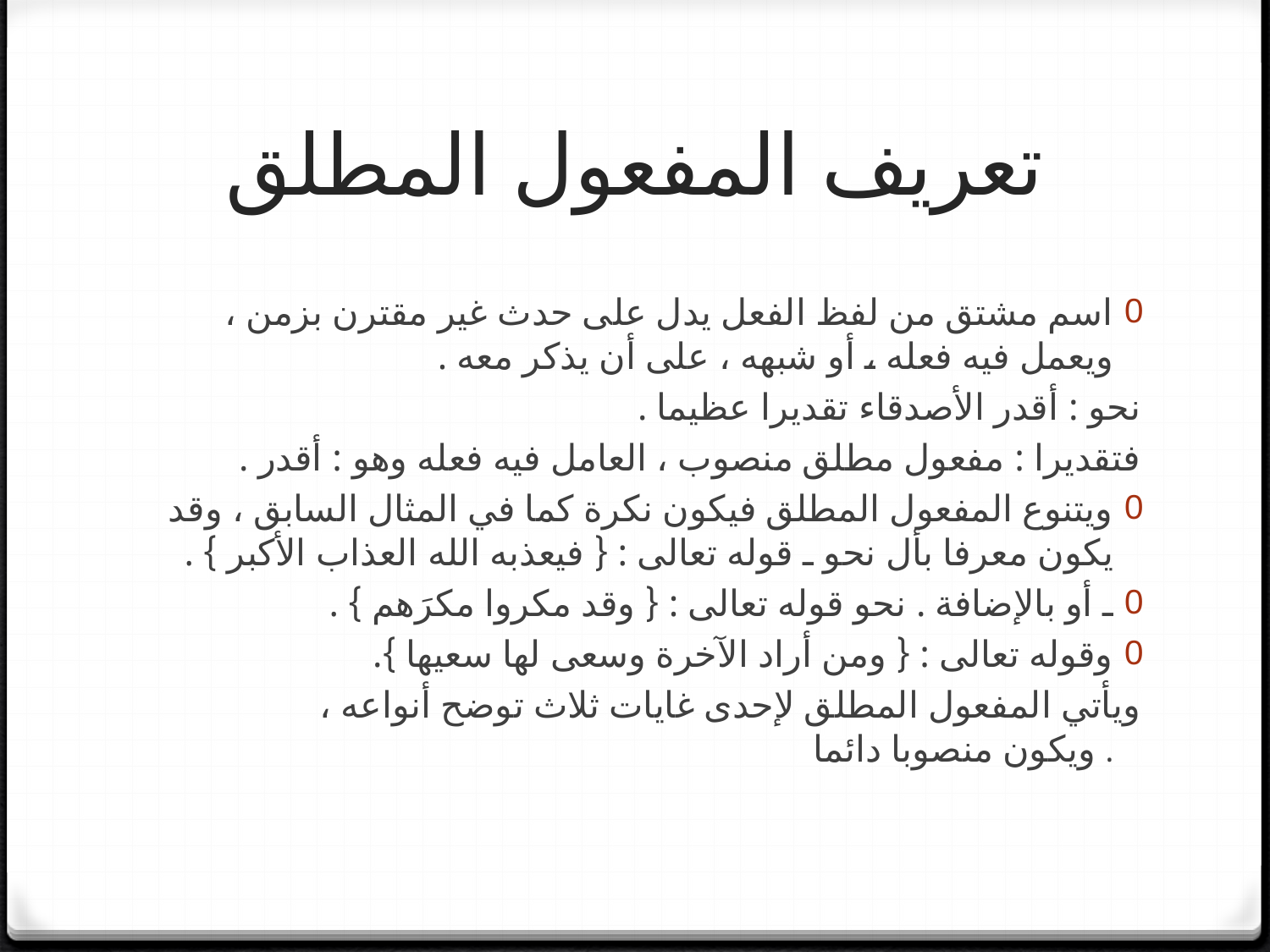

# تعريف المفعول المطلق
اسم مشتق من لفظ الفعل يدل على حدث غير مقترن بزمن ، ويعمل فيه فعله ، أو شبهه ، على أن يذكر معه .
نحو : أقدر الأصدقاء تقديرا عظيما .
فتقديرا : مفعول مطلق منصوب ، العامل فيه فعله وهو : أقدر .
ويتنوع المفعول المطلق فيكون نكرة كما في المثال السابق ، وقد يكون معرفا بأل نحو ـ قوله تعالى : { فيعذبه الله العذاب الأكبر } .
ـ أو بالإضافة . نحو قوله تعالى : { وقد مكروا مكرَهم } .
وقوله تعالى : { ومن أراد الآخرة وسعى لها سعيها }.
          ويأتي المفعول المطلق لإحدى غايات ثلاث توضح أنواعه ، ويكون منصوبا دائما .